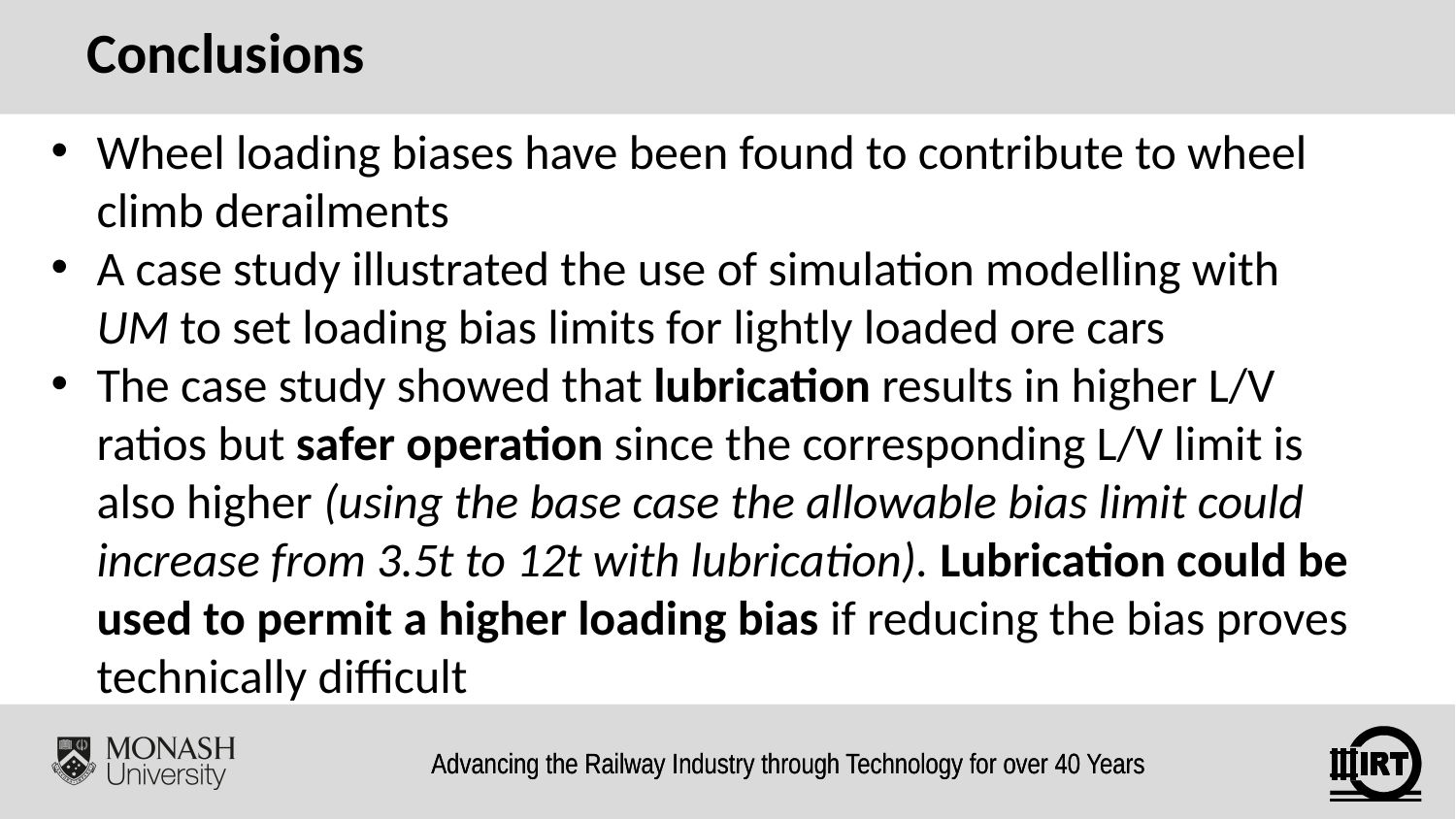

Conclusions
Wheel loading biases have been found to contribute to wheel climb derailments
A case study illustrated the use of simulation modelling with UM to set loading bias limits for lightly loaded ore cars
The case study showed that lubrication results in higher L/V ratios but safer operation since the corresponding L/V limit is also higher (using the base case the allowable bias limit could increase from 3.5t to 12t with lubrication). Lubrication could be used to permit a higher loading bias if reducing the bias proves technically difficult